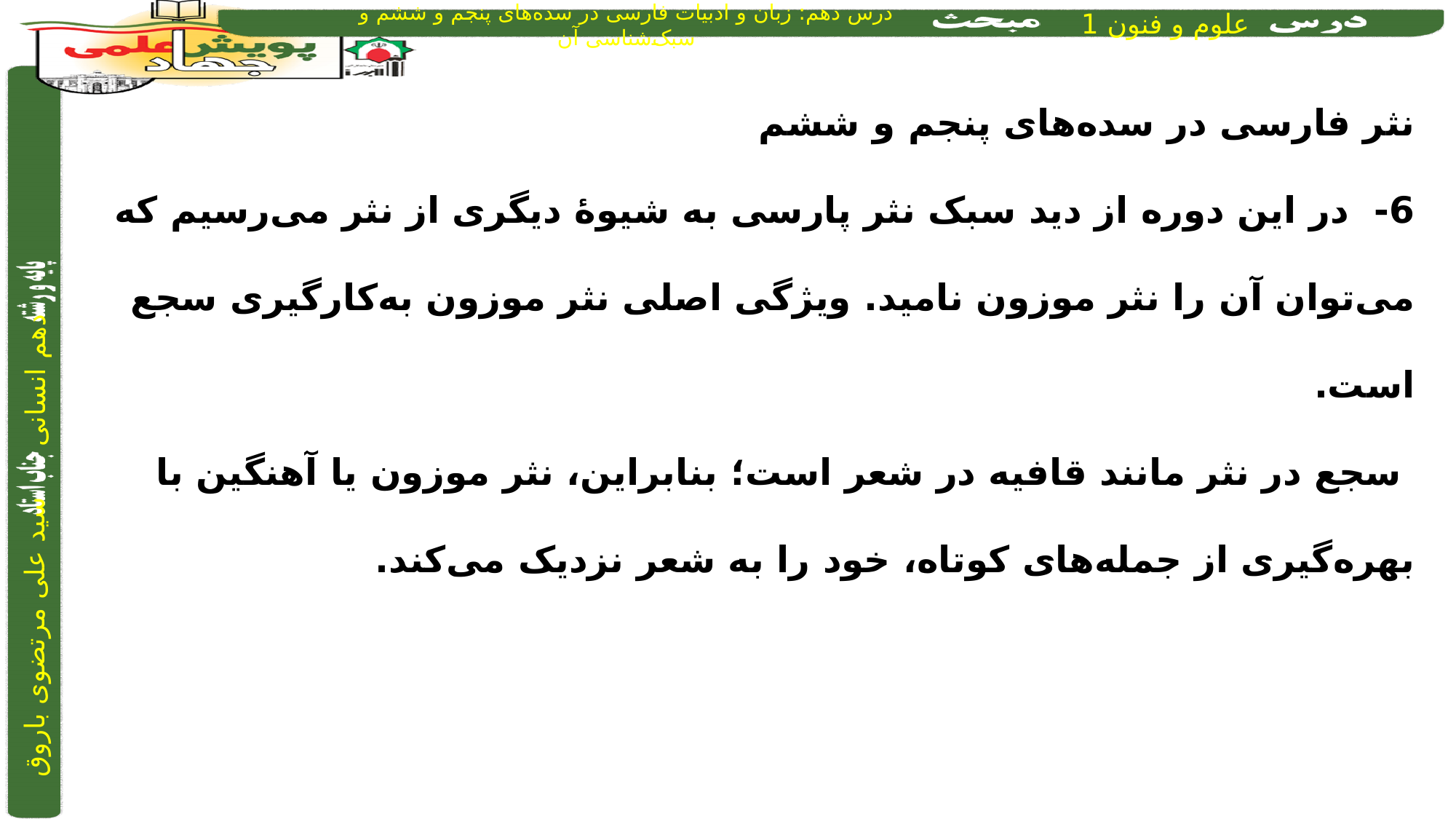

نثر فارسی در سده‌های پنجم و ششم
6-  در این دوره از دید سبک نثر پارسی به شیوۀ دیگری از نثر می‌رسیم که می‌توان آن را نثر موزون نامید. ویژگی اصلی نثر موزون به‌کارگیری سجع است.
 سجع در نثر مانند قافیه در شعر است؛ بنابراین، نثر موزون یا آهنگین با بهره‌گیری از جمله‌های کوتاه، خود را به شعر نزدیک می‌کند.